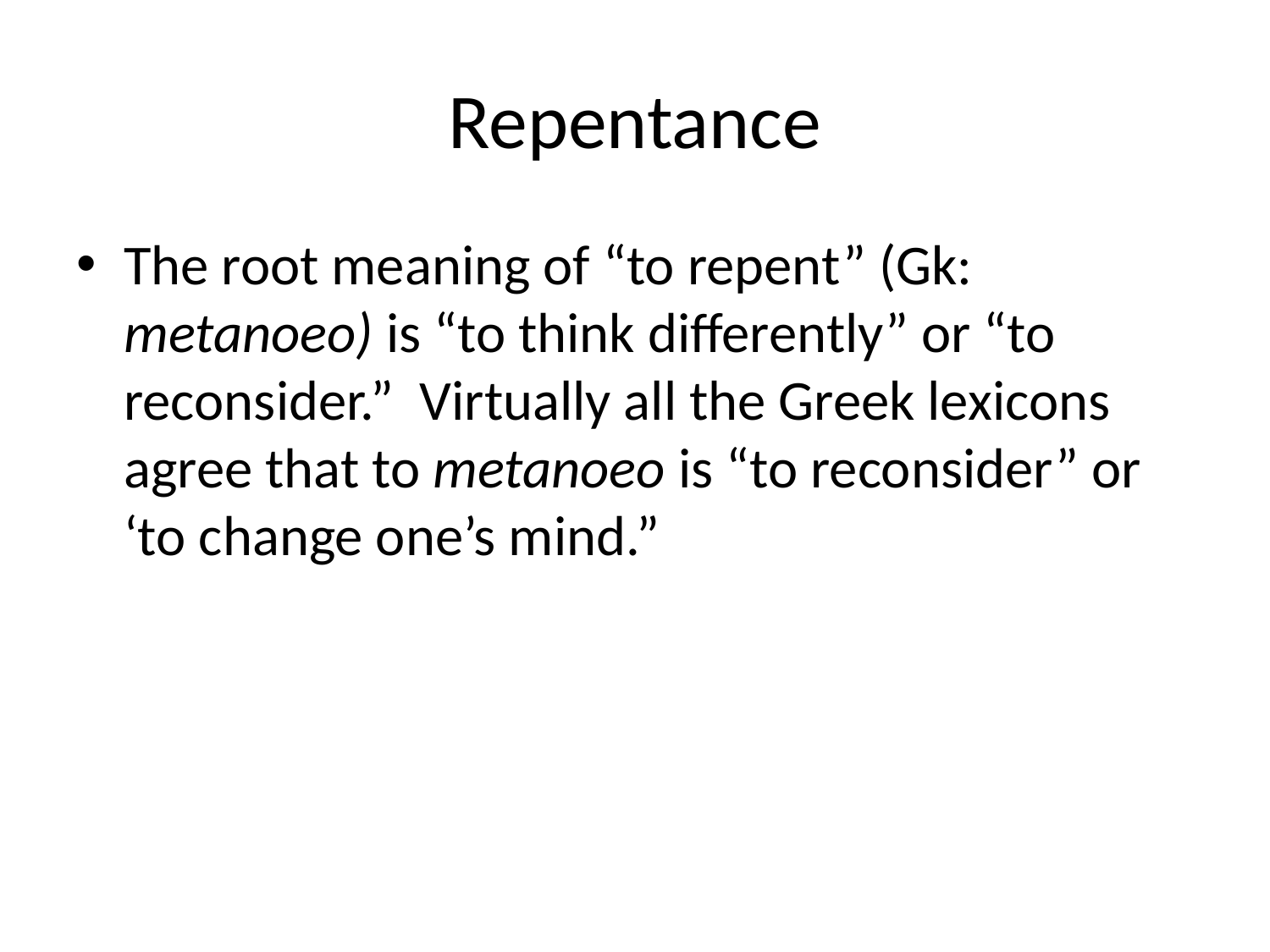

# Repentance
The root meaning of “to repent” (Gk: metanoeo) is “to think differently” or “to reconsider.”  Virtually all the Greek lexicons agree that to metanoeo is “to reconsider” or ‘to change one’s mind.”